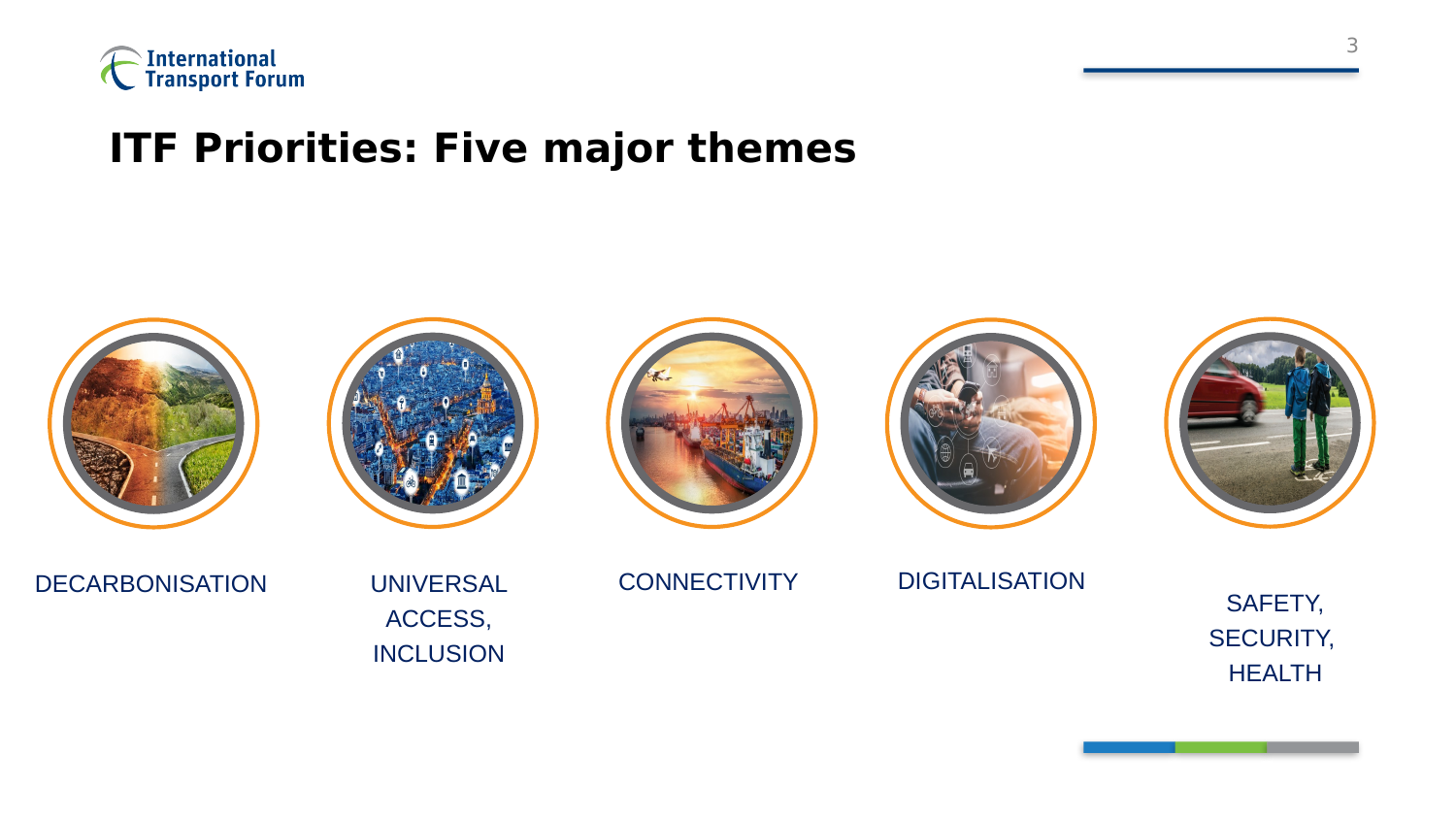

3
# ITF Priorities: Five major themes

DIGITALISATION
CONNECTIVITY
DECARBONISATION
UNIVERSAL ACCESS,
INCLUSION
SAFETY, SECURITY,
HEALTH